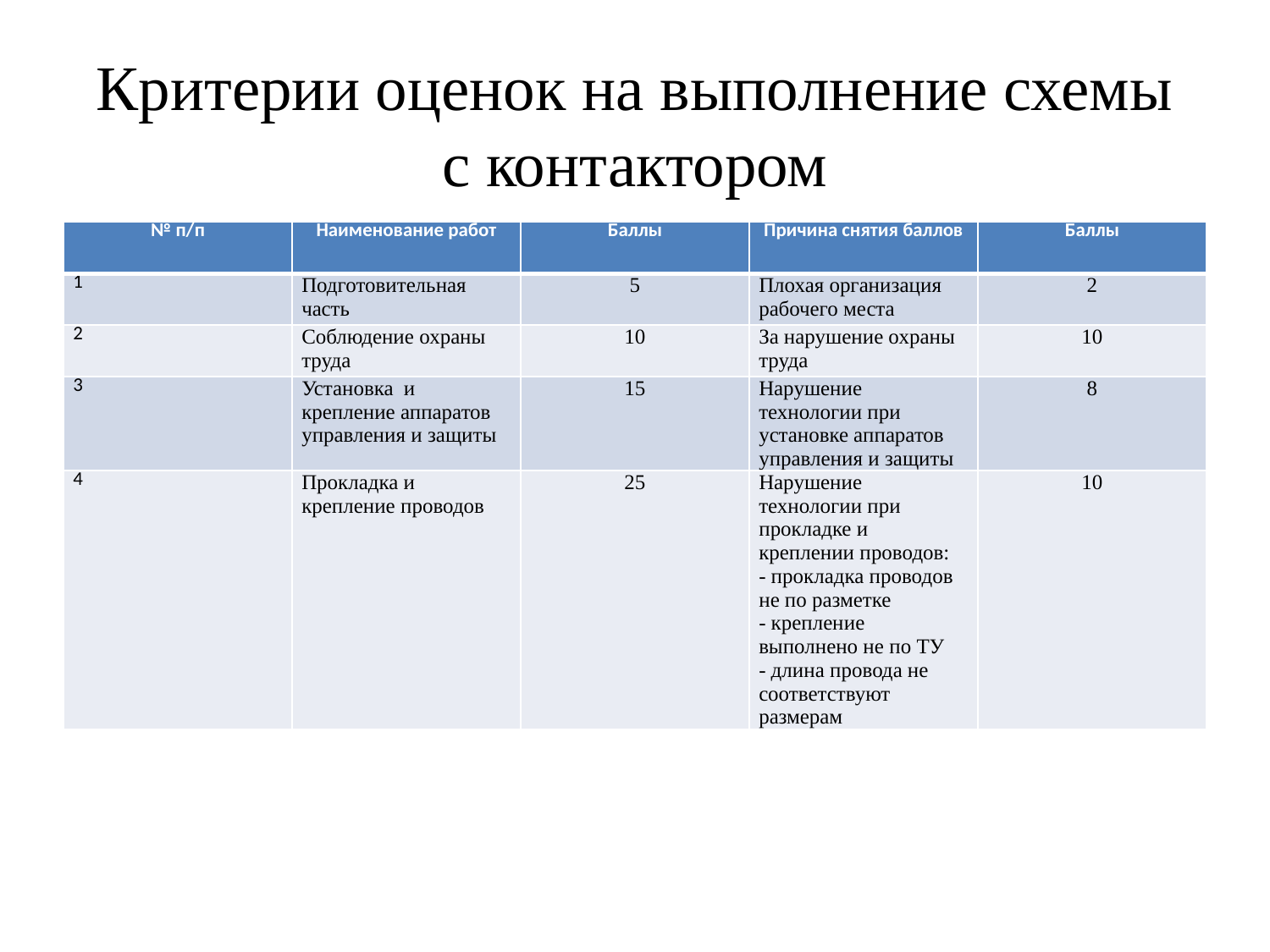

# Критерии оценок на выполнение схемы с контактором
| № п/п | Наименование работ | Баллы | Причина снятия баллов | Баллы |
| --- | --- | --- | --- | --- |
| 1 | Подготовительная часть | 5 | Плохая организация рабочего места | 2 |
| 2 | Соблюдение охраны труда | 10 | За нарушение охраны труда | 10 |
| 3 | Установка и крепление аппаратов управления и защиты | 15 | Нарушение технологии при установке аппаратов управления и защиты | 8 |
| 4 | Прокладка и крепление проводов | 25 | Нарушение технологии при прокладке и креплении проводов: - прокладка проводов не по разметке - крепление выполнено не по ТУ - длина провода не соответствуют размерам | 10 |